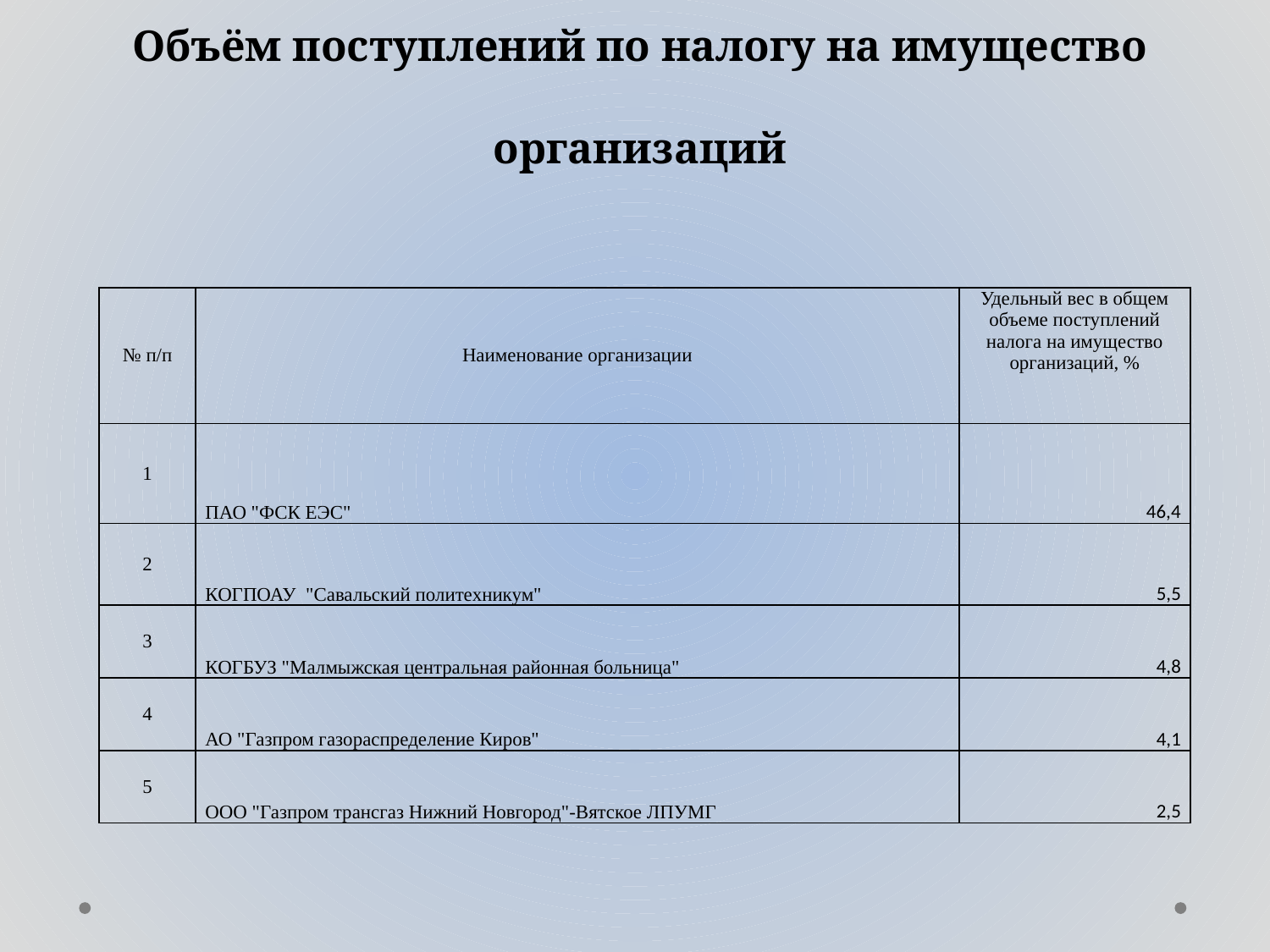

# Объём поступлений по налогу на имущество организаций

| № п/п | Наименование организации | Удельный вес в общем объеме поступлений налога на имущество организаций, % |
| --- | --- | --- |
| 1 | ПАО "ФСК ЕЭС" | 46,4 |
| 2 | КОГПОАУ "Савальский политехникум" | 5,5 |
| 3 | КОГБУЗ "Малмыжская центральная районная больница" | 4,8 |
| 4 | АО "Газпром газораспределение Киров" | 4,1 |
| 5 | ООО "Газпром трансгаз Нижний Новгород"-Вятское ЛПУМГ | 2,5 |